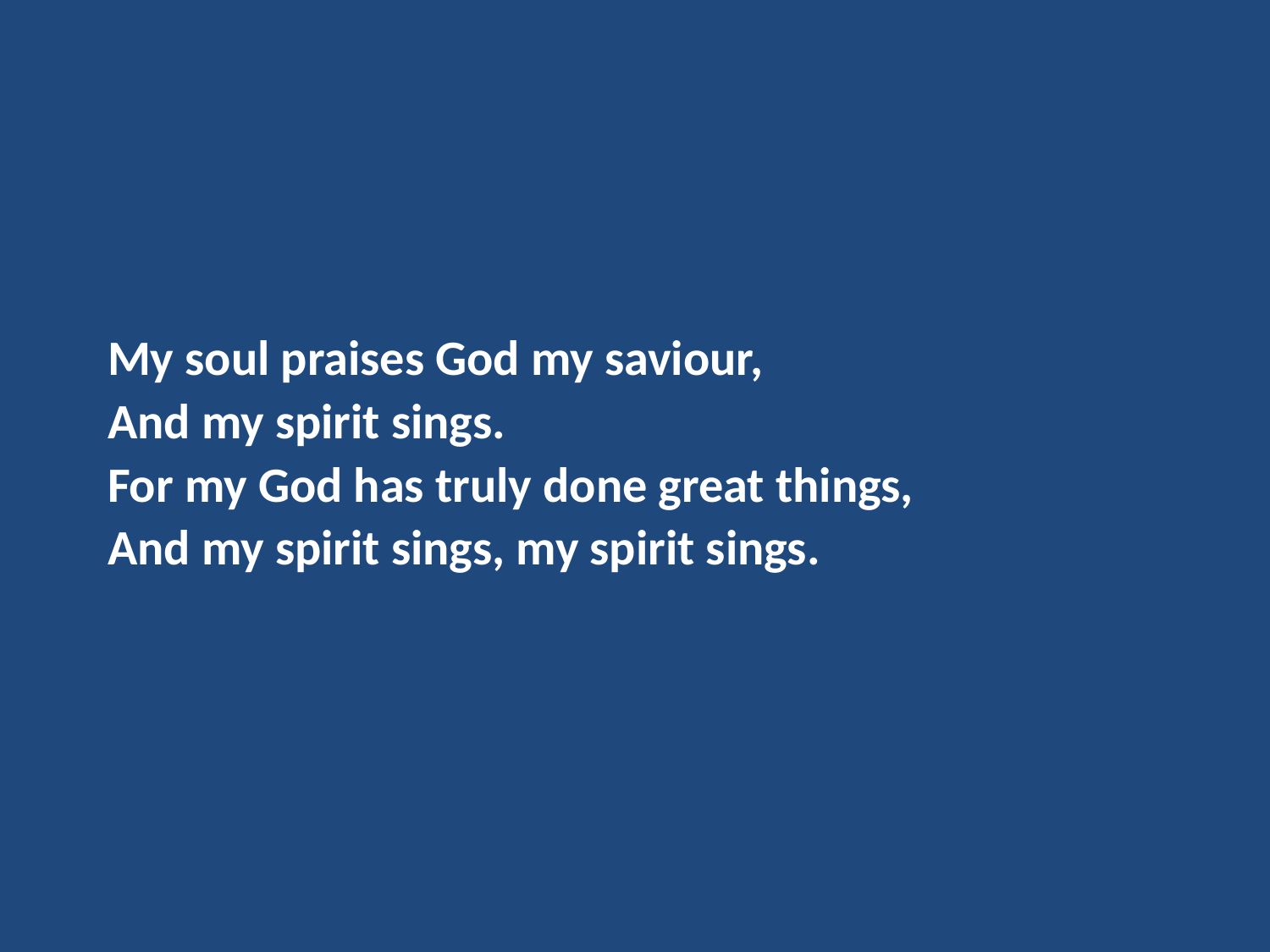

My soul praises God my saviour,
And my spirit sings.
For my God has truly done great things,
And my spirit sings, my spirit sings.